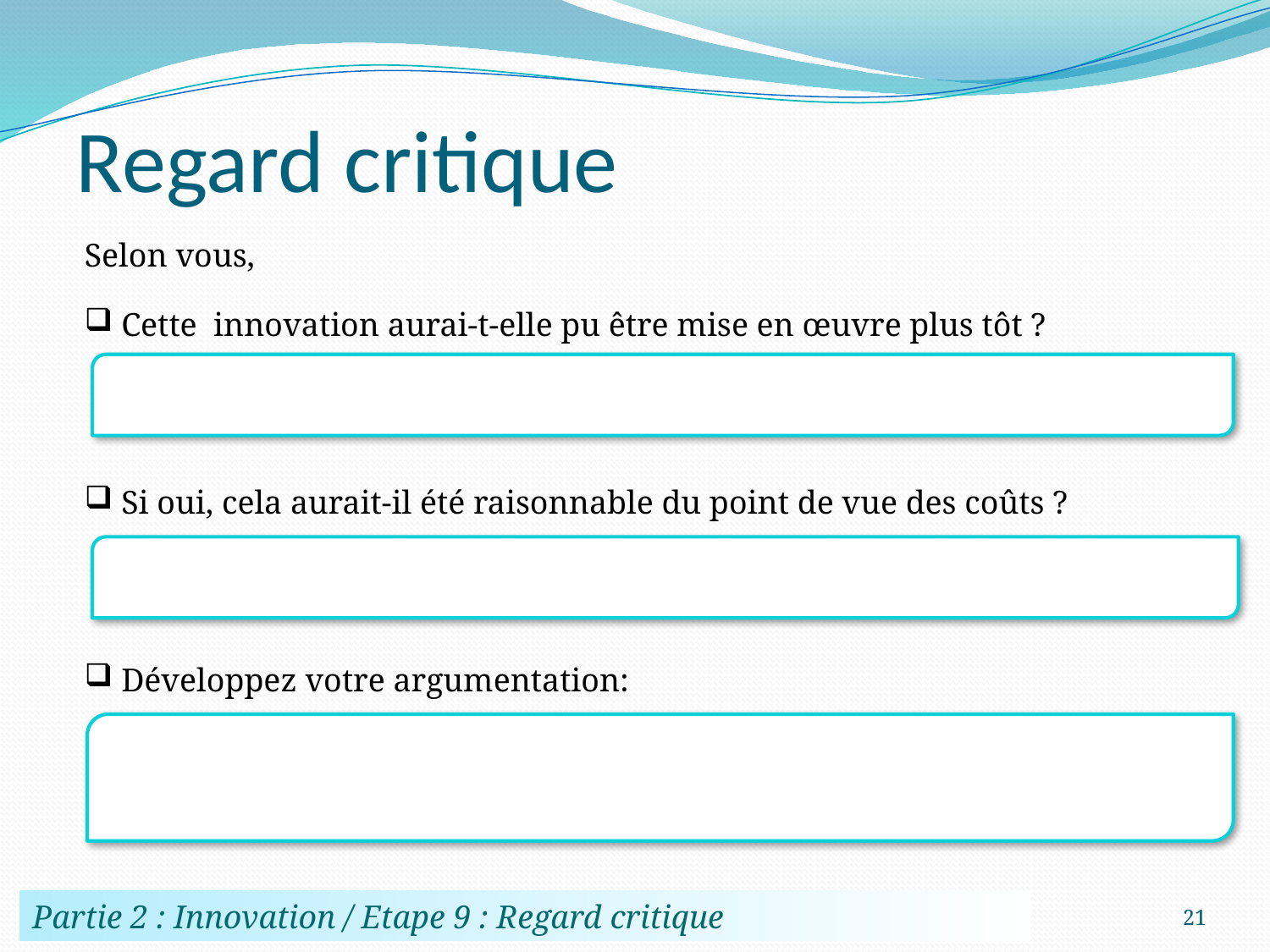

Regard critique
Selon vous,
 Cette  innovation aurai-t-elle pu être mise en œuvre plus tôt ?

 Si oui, cela aurait-il été raisonnable du point de vue des coûts ?

 Développez votre argumentation:

21
Partie 2 : Innovation / Etape 9 : Regard critique